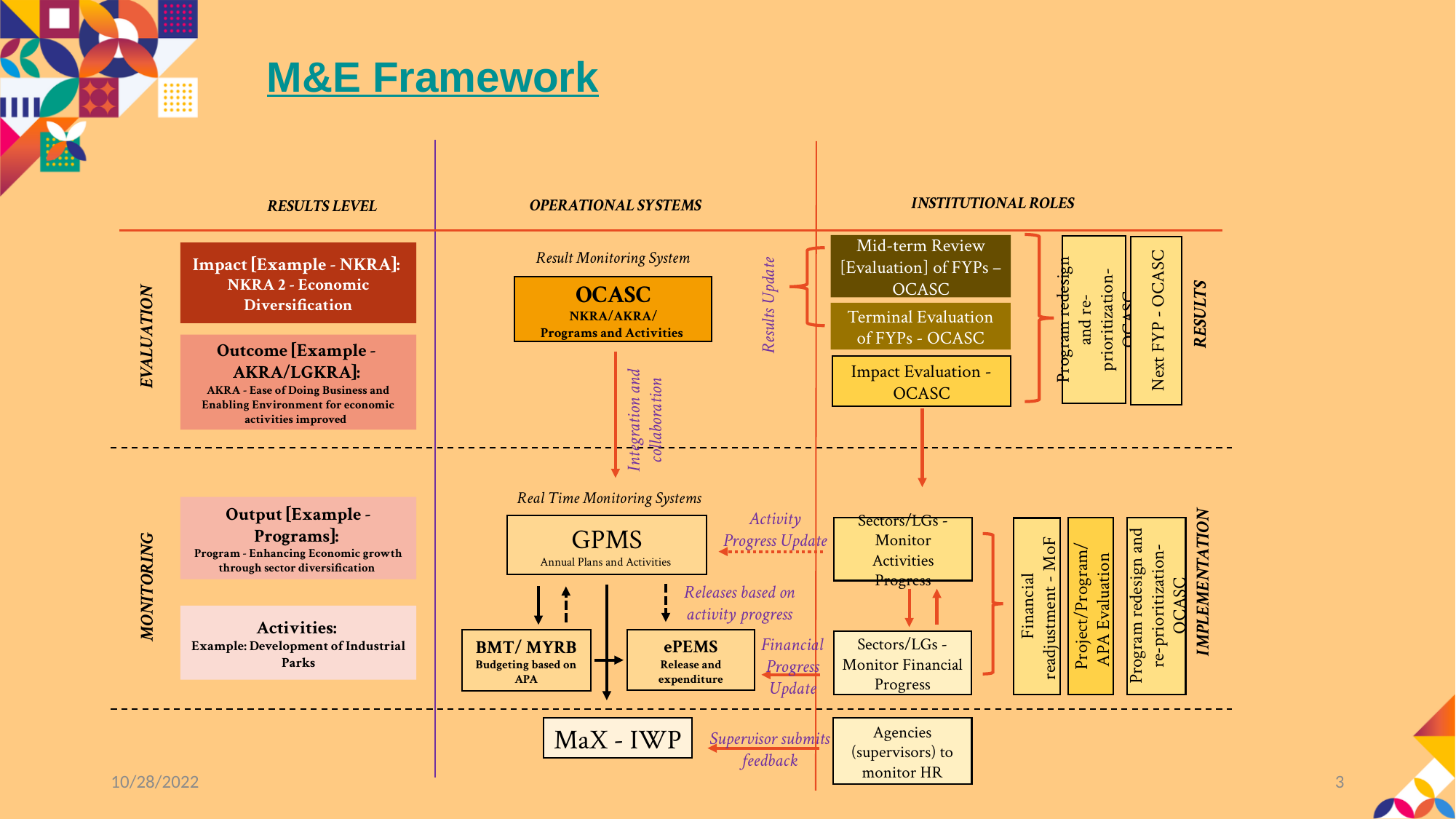

# M&E Framework
OPERATIONAL SYSTEMS
INSTITUTIONAL ROLES
RESULTS LEVEL

Mid-term Review [Evaluation] of FYPs – OCASC
RESULTS
Result Monitoring System
EVALUATION
Impact [Example - NKRA]:
NKRA 2 - Economic Diversification

OCASC
NKRA/AKRA/
Programs and Activities
Program redesign and re-prioritization- OCASC
Results Update
Next FYP - OCASC
Terminal Evaluation of FYPs - OCASC
Outcome [Example -  AKRA/LGKRA]:
AKRA - Ease of Doing Business and Enabling Environment for economic activities improved
Impact Evaluation - OCASC
Integration and collaboration
IMPLEMENTATION
Real Time Monitoring Systems
MONITORING
Output [Example - Programs]:
Program - Enhancing Economic growth through sector diversification
GPMS
Annual Plans and Activities
Sectors/LGs - Monitor Activities Progress
Activity Progress Update

Program redesign and re-prioritization- OCASC
Financial readjustment - MoF
Project/Program/APA Evaluation
Releases based on activity progress
Activities:
Example: Development of Industrial Parks
ePEMS
Release and expenditure
BMT/ MYRB
Budgeting based on APA
Sectors/LGs - Monitor Financial Progress
Financial Progress Update
MaX - IWP
Agencies (supervisors) to monitor HR
Supervisor submits feedback
10/28/2022
3